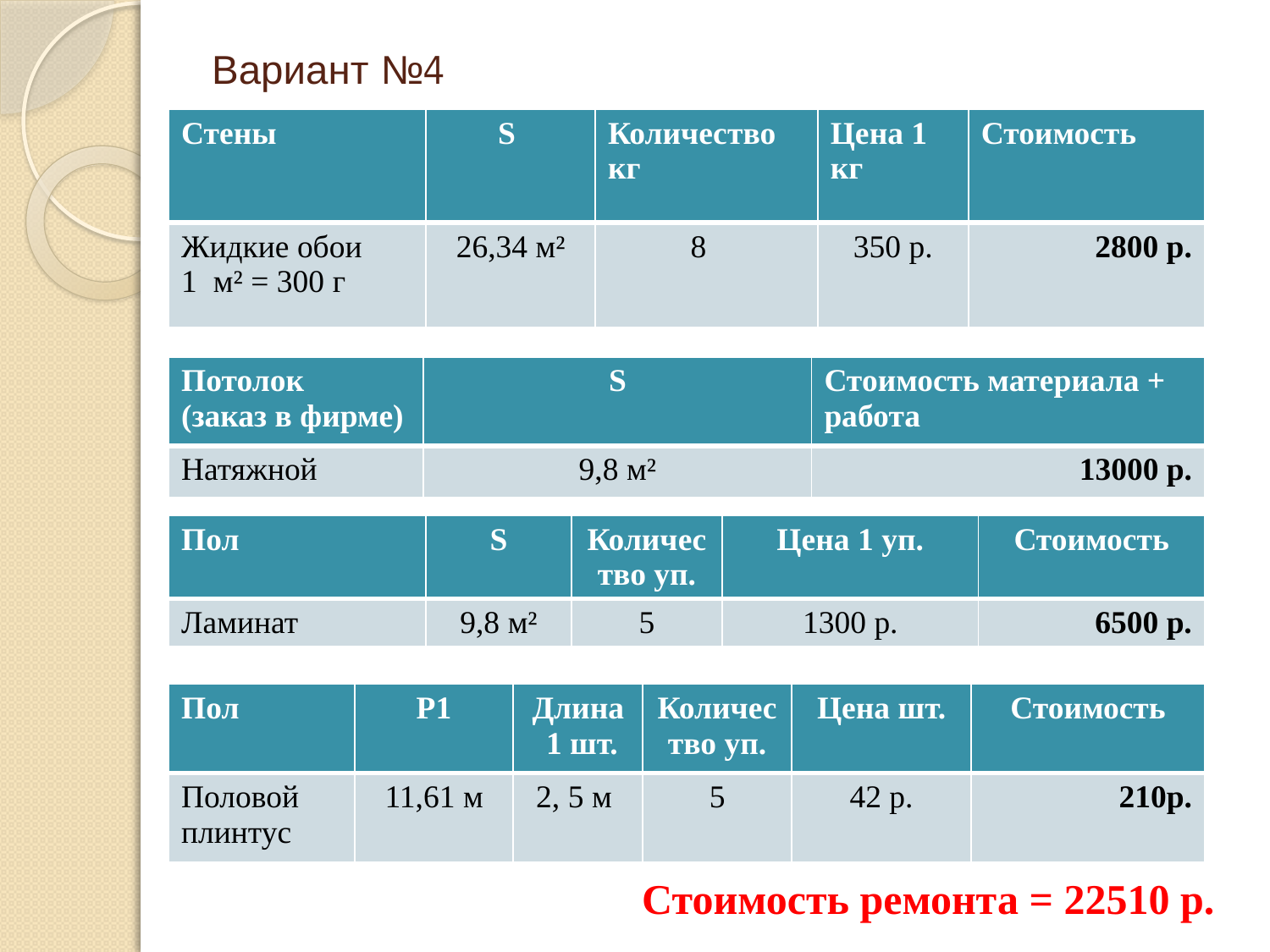

# Вариант №4
| Стены | S | Количество кг | Цена 1 кг | Стоимость |
| --- | --- | --- | --- | --- |
| Жидкие обои 1 м² = 300 г | 26,34 м² | 8 | 350 р. | 2800 р. |
| Потолок (заказ в фирме) | S | Стоимость материала + работа |
| --- | --- | --- |
| Натяжной | 9,8 м² | 13000 р. |
| Пол | S | Количество уп. | Цена 1 уп. | Стоимость |
| --- | --- | --- | --- | --- |
| Ламинат | 9,8 м² | 5 | 1300 р. | 6500 р. |
| Пол | Р1 | Длина 1 шт. | Количество уп. | Цена шт. | Стоимость |
| --- | --- | --- | --- | --- | --- |
| Половой плинтус | 11,61 м | 2, 5 м | 5 | 42 р. | 210р. |
Стоимость ремонта = 22510 р.